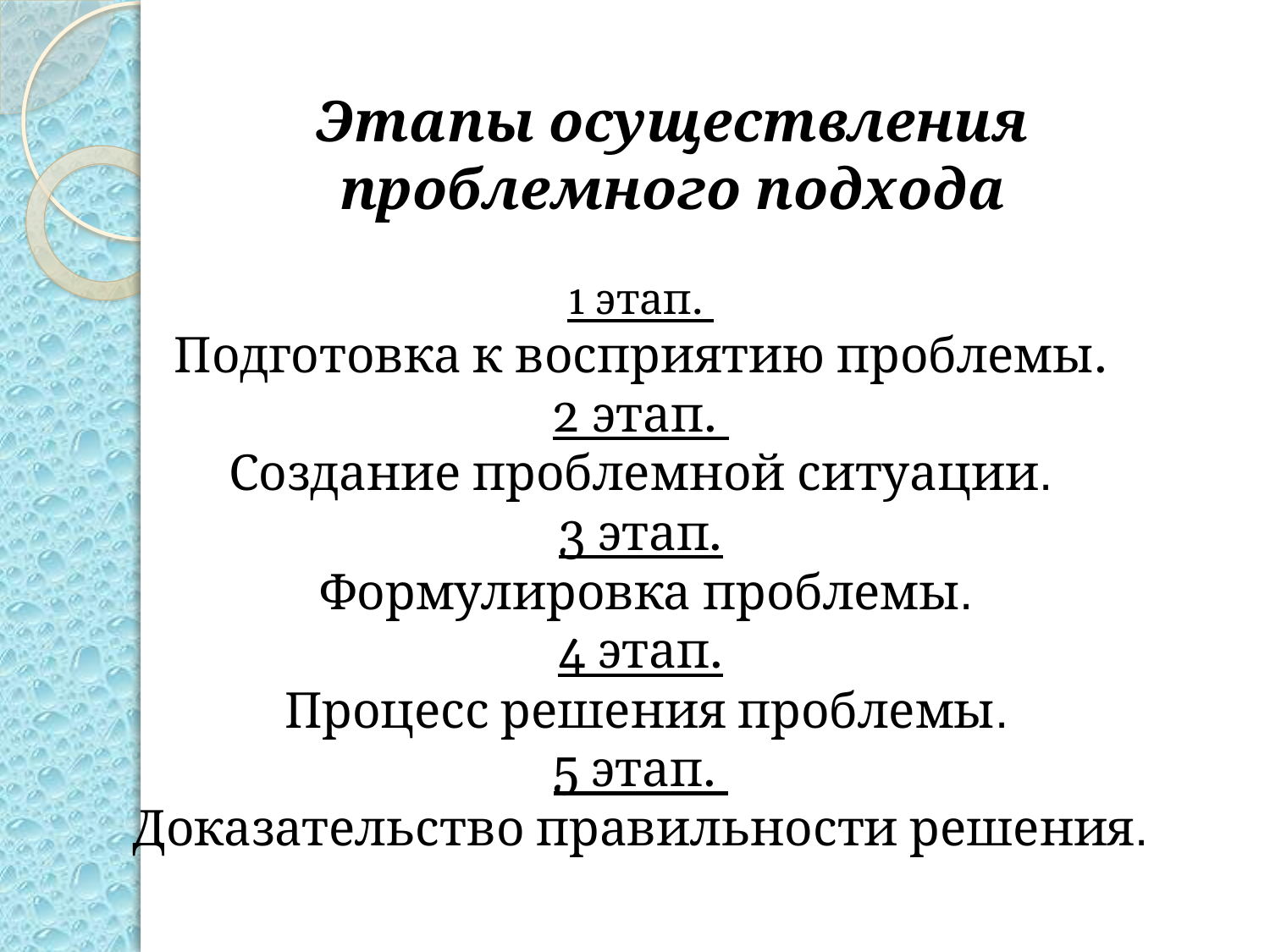

Этапы осуществления проблемного подхода
1 этап.
Подготовка к восприятию проблемы.
2 этап.
Создание проблемной ситуации.
3 этап.
 Формулировка проблемы.
4 этап.
 Процесс решения проблемы.
5 этап.
Доказательство правильности решения.